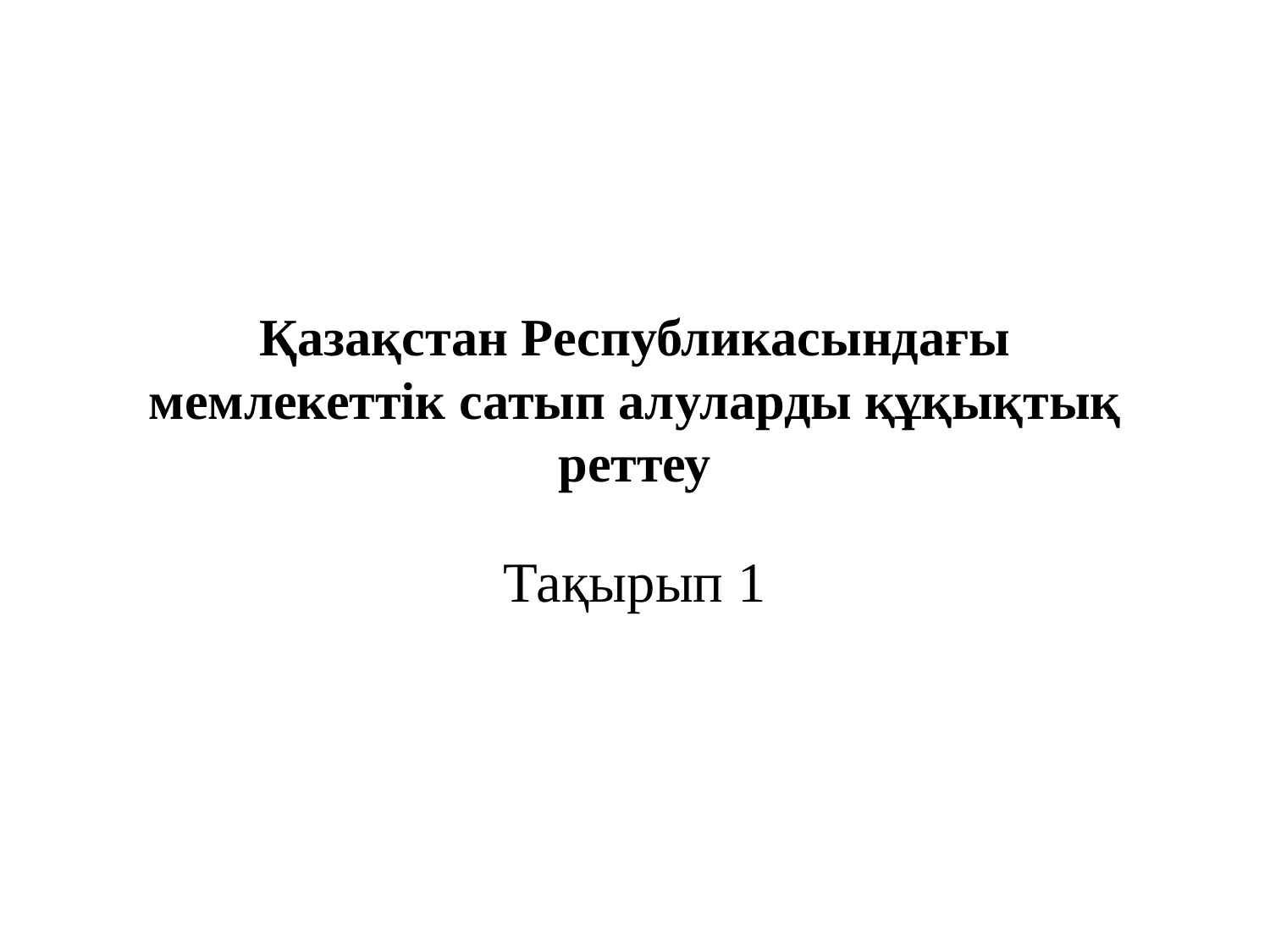

# Қазақстан Республикасындағы мемлекеттік сатып алуларды құқықтық реттеу
Тақырып 1